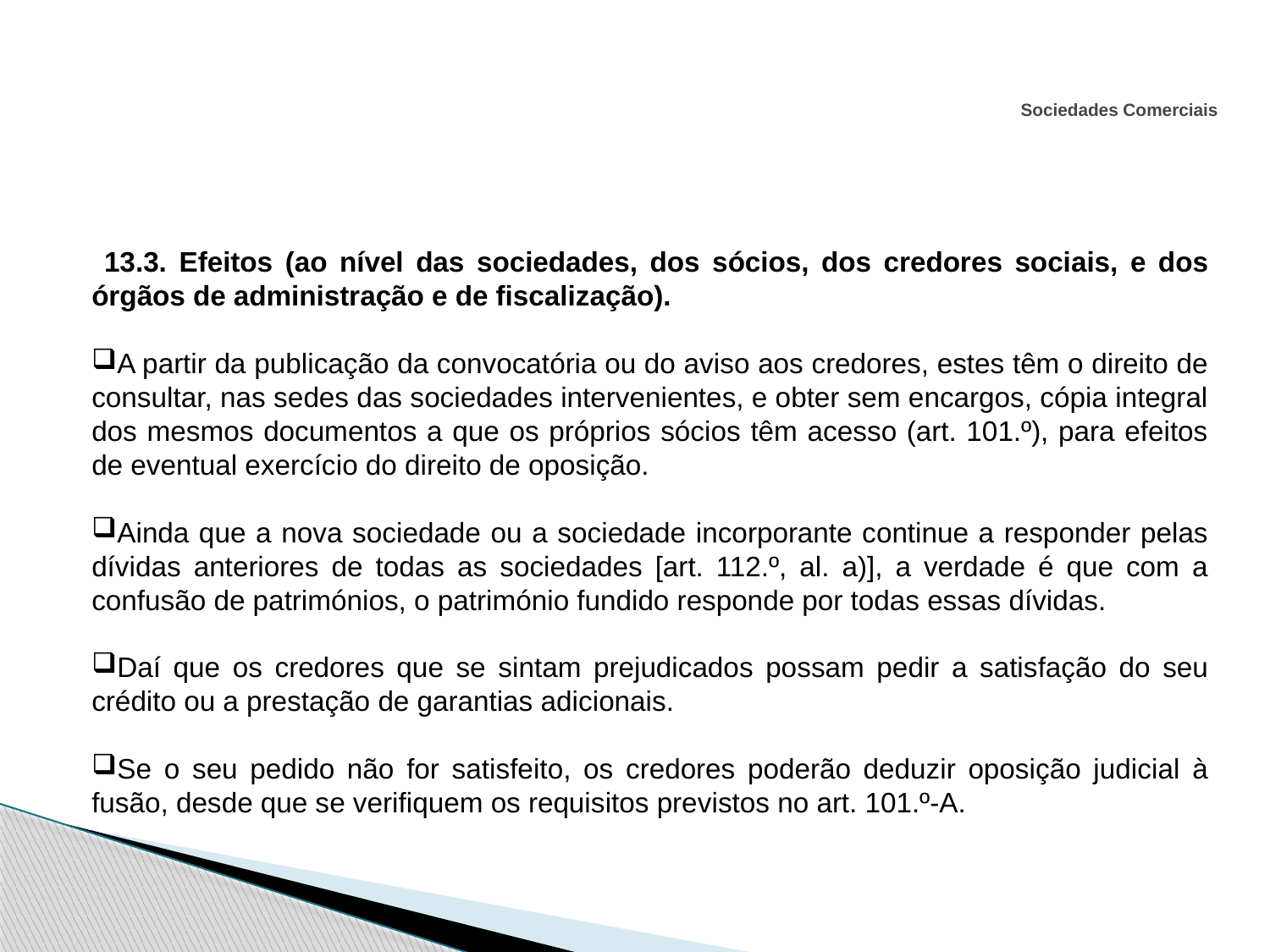

# Sociedades Comerciais
 13.3. Efeitos (ao nível das sociedades, dos sócios, dos credores sociais, e dos órgãos de administração e de fiscalização).

A partir da publicação da convocatória ou do aviso aos credores, estes têm o direito de consultar, nas sedes das sociedades intervenientes, e obter sem encargos, cópia integral dos mesmos documentos a que os próprios sócios têm acesso (art. 101.º), para efeitos de eventual exercício do direito de oposição.

Ainda que a nova sociedade ou a sociedade incorporante continue a responder pelas dívidas anteriores de todas as sociedades [art. 112.º, al. a)], a verdade é que com a confusão de patrimónios, o património fundido responde por todas essas dívidas.

Daí que os credores que se sintam prejudicados possam pedir a satisfação do seu crédito ou a prestação de garantias adicionais.

Se o seu pedido não for satisfeito, os credores poderão deduzir oposição judicial à fusão, desde que se verifiquem os requisitos previstos no art. 101.º-A.